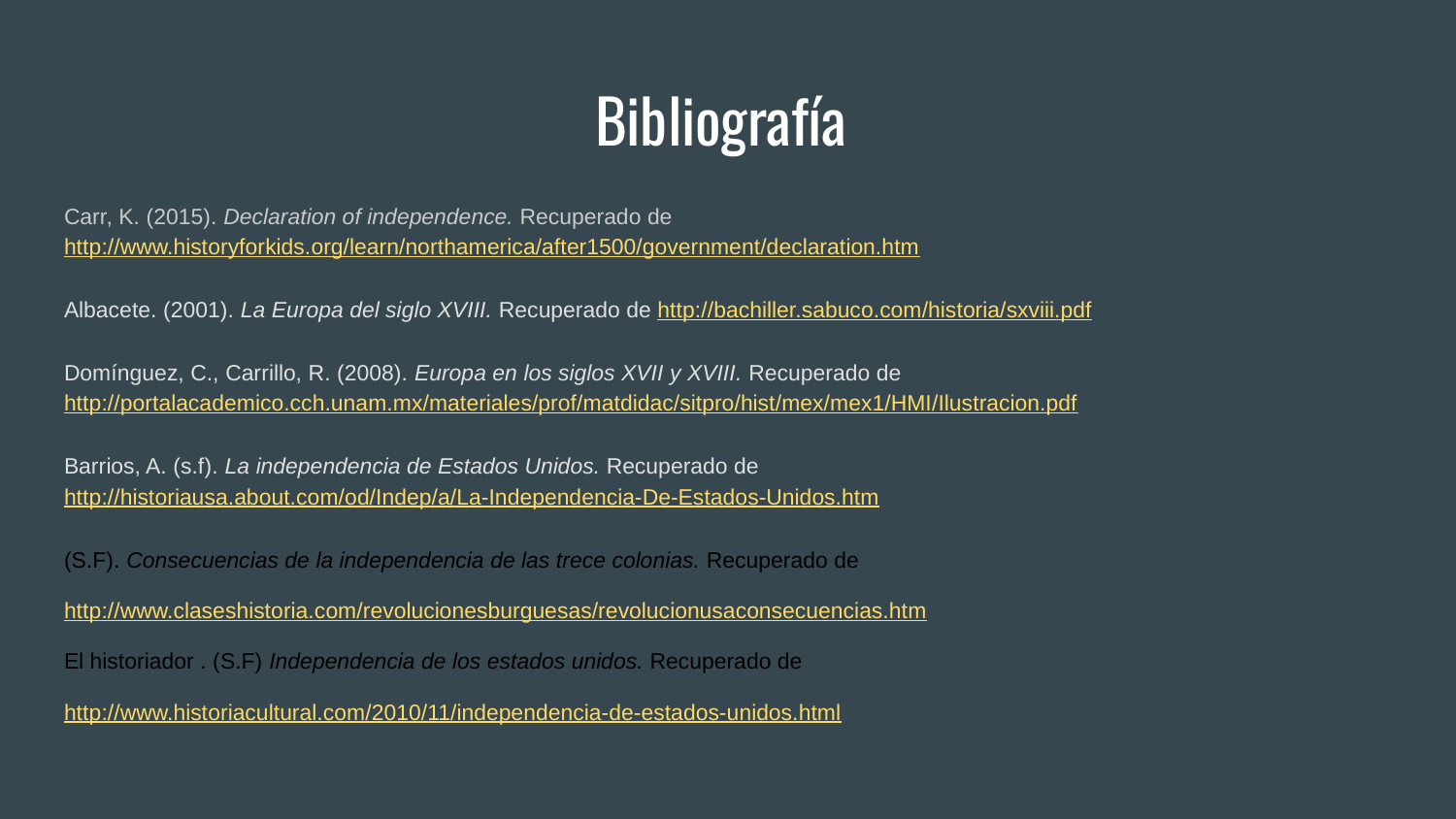

# Bibliografía
Carr, K. (2015). Declaration of independence. Recuperado de http://www.historyforkids.org/learn/northamerica/after1500/government/declaration.htm
Albacete. (2001). La Europa del siglo XVIII. Recuperado de http://bachiller.sabuco.com/historia/sxviii.pdf
Domínguez, C., Carrillo, R. (2008). Europa en los siglos XVII y XVIII. Recuperado de http://portalacademico.cch.unam.mx/materiales/prof/matdidac/sitpro/hist/mex/mex1/HMI/Ilustracion.pdf
Barrios, A. (s.f). La independencia de Estados Unidos. Recuperado de http://historiausa.about.com/od/Indep/a/La-Independencia-De-Estados-Unidos.htm
(S.F). Consecuencias de la independencia de las trece colonias. Recuperado de
http://www.claseshistoria.com/revolucionesburguesas/revolucionusaconsecuencias.htm
El historiador . (S.F) Independencia de los estados unidos. Recuperado de
http://www.historiacultural.com/2010/11/independencia-de-estados-unidos.html